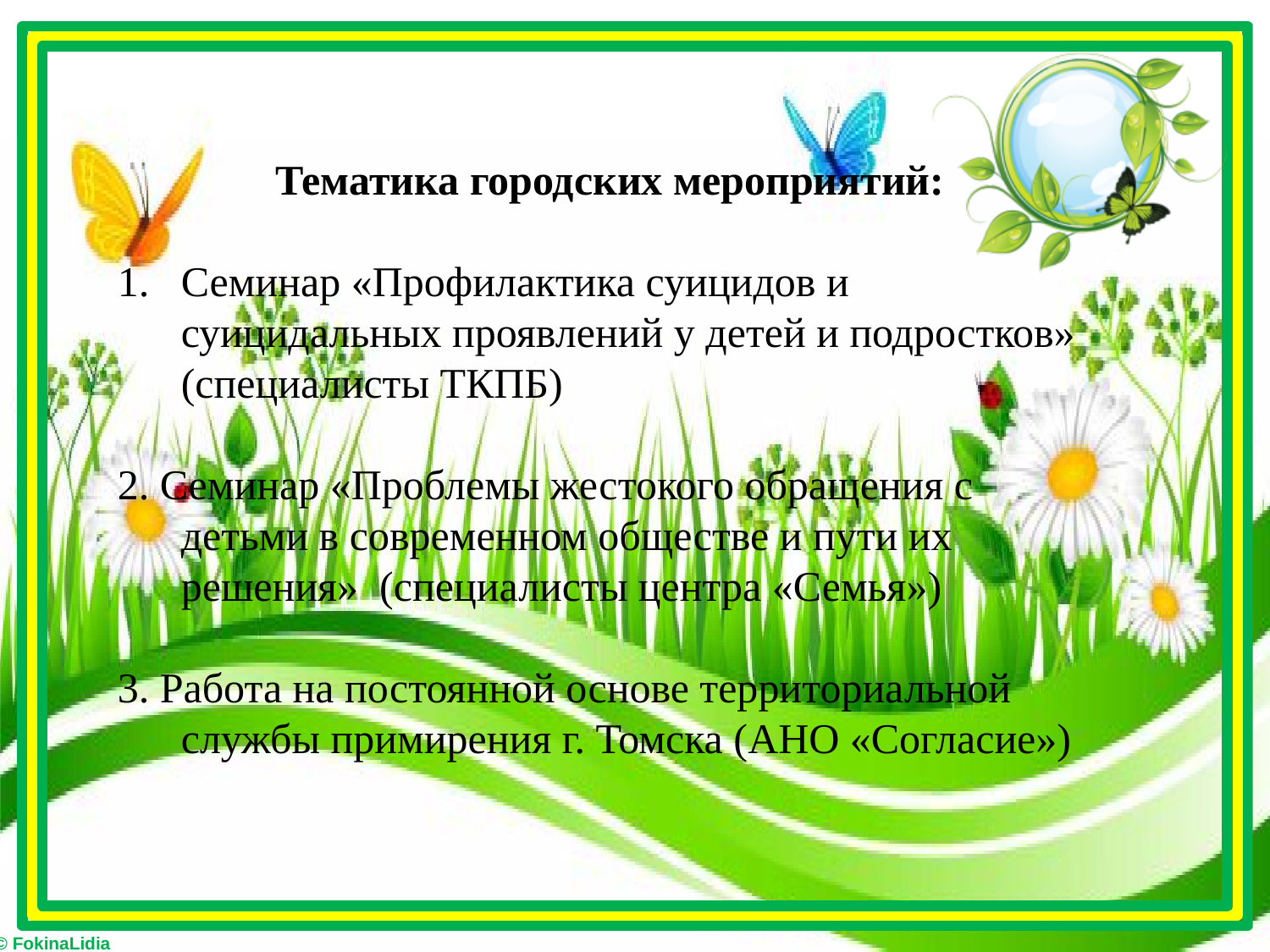

Тематика городских мероприятий:

Семинар «Профилактика суицидов и суицидальных проявлений у детей и подростков» (специалисты ТКПБ)

2. Семинар «Проблемы жестокого обращения с детьми в современном обществе и пути их решения»  (специалисты центра «Семья»)

3. Работа на постоянной основе территориальной службы примирения г. Томска (АНО «Согласие»)